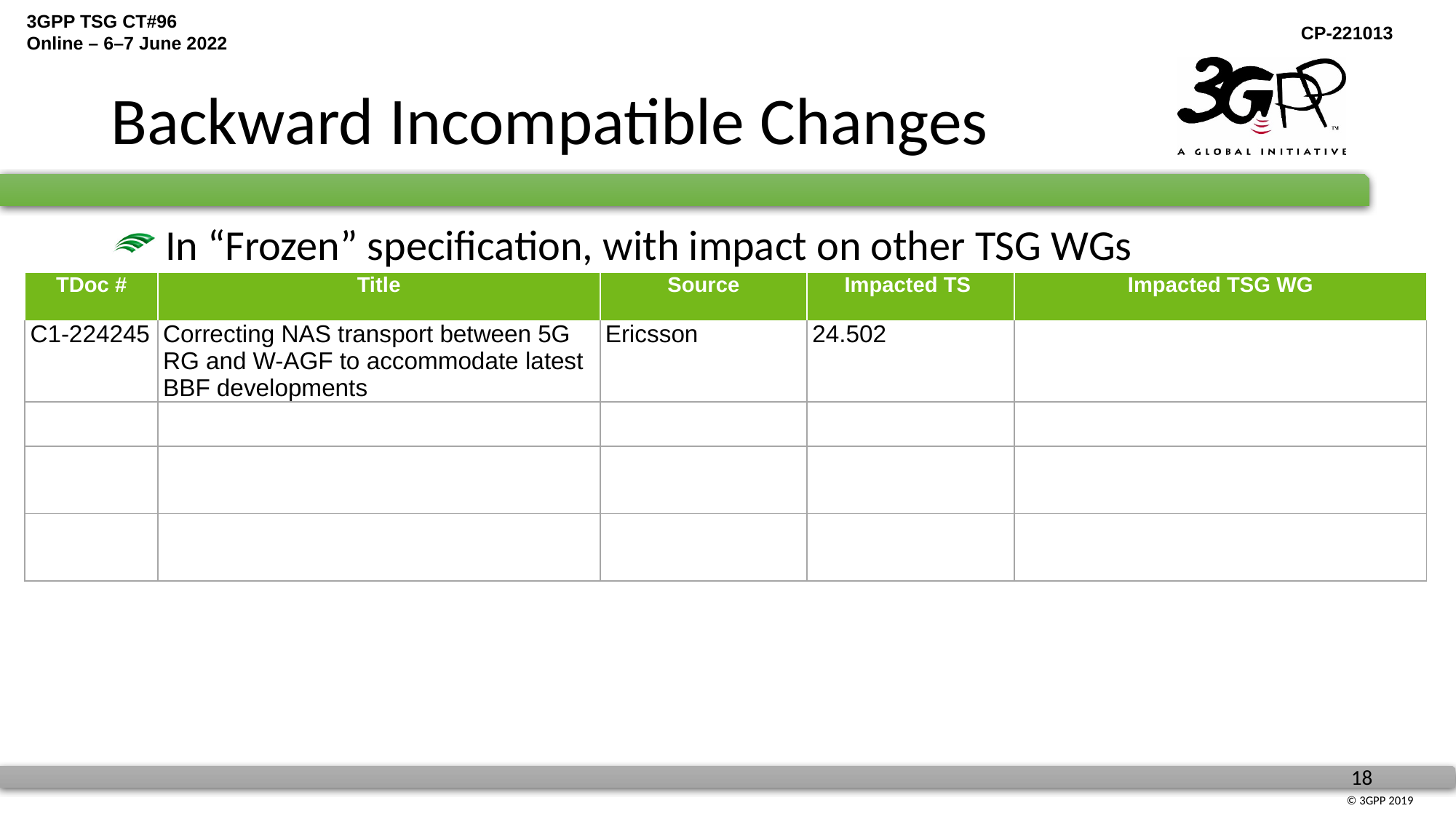

# Backward Incompatible Changes
 In “Frozen” specification, with impact on other TSG WGs
| TDoc # | Title | Source | Impacted TS | Impacted TSG WG |
| --- | --- | --- | --- | --- |
| C1-224245 | Correcting NAS transport between 5G RG and W-AGF to accommodate latest BBF developments | Ericsson | 24.502 |  |
|  |  |  |  |  |
|  |  |  |  |  |
|  |  |  |  |  |